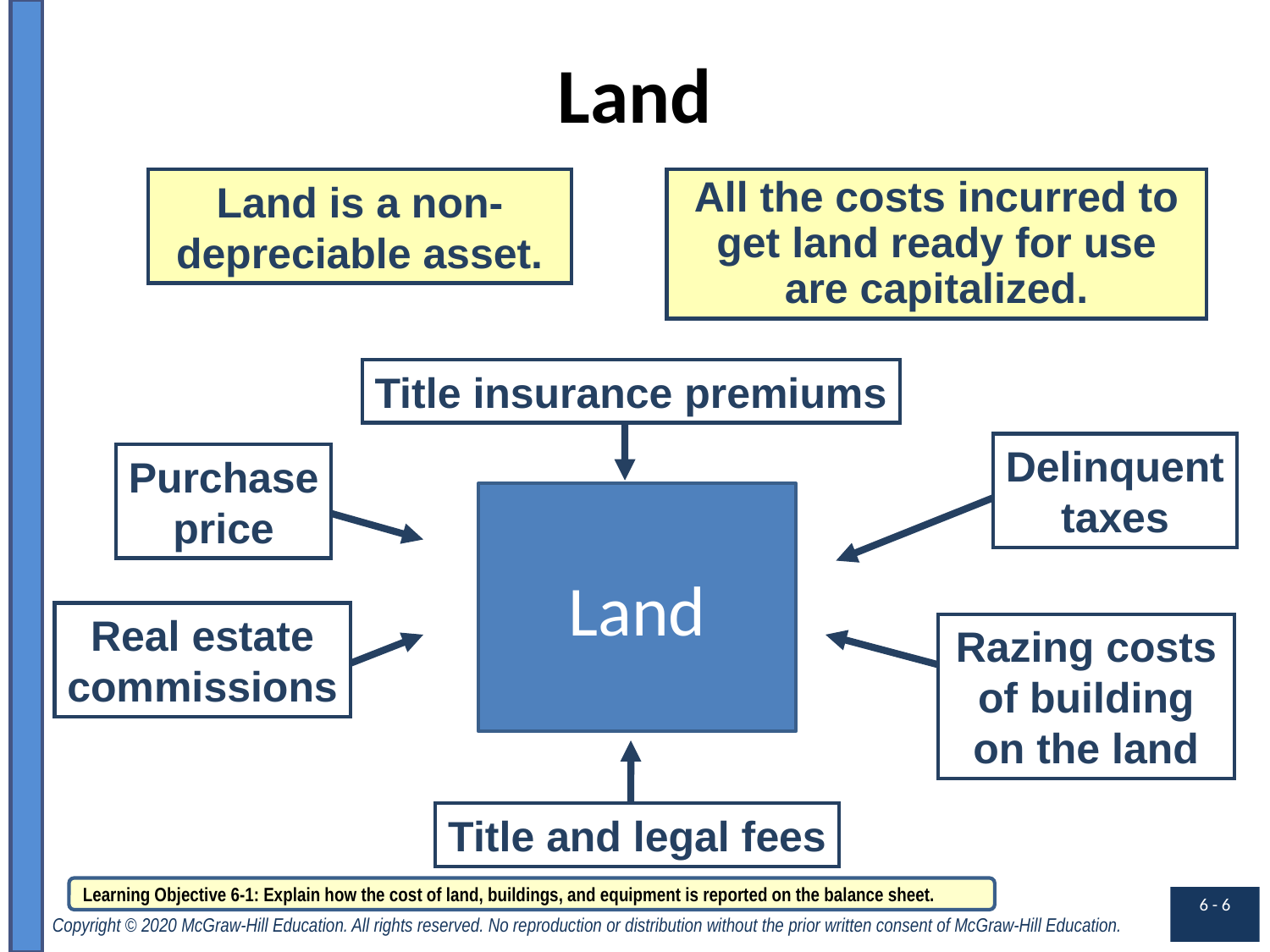

# Land
Land is a non-depreciable asset.
All the costs incurred to get land ready for use are capitalized.
Title insurance premiums

Delinquent
taxes

Purchase
price

Land
Real estate
commissions

Razing costs of building on the land

Title and legal fees
Learning Objective 6-1: Explain how the cost of land, buildings, and equipment is reported on the balance sheet.